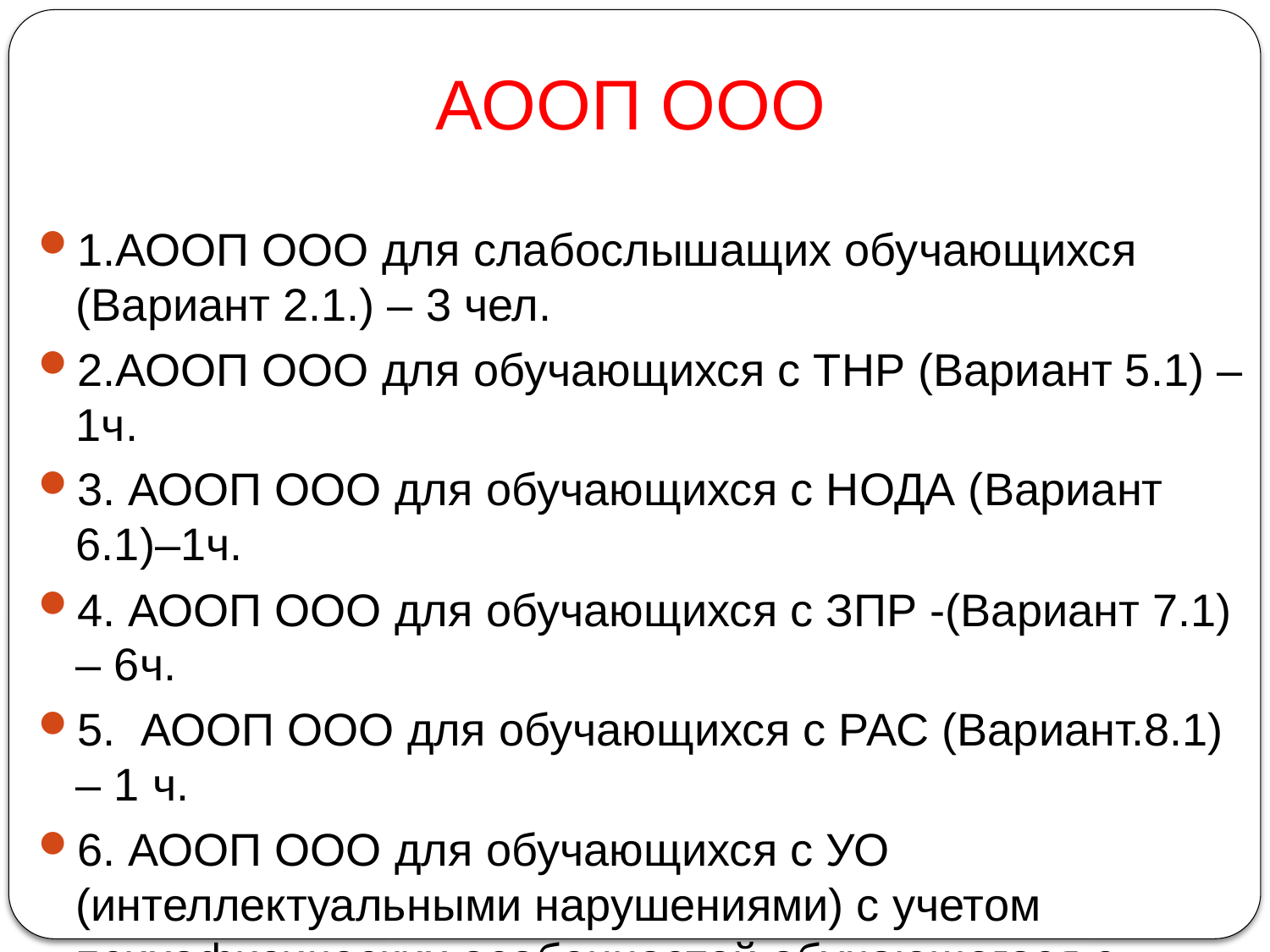

# АООП ООО
1.АООП ООО для слабослышащих обучающихся (Вариант 2.1.) – 3 чел.
2.АООП ООО для обучающихся с ТНР (Вариант 5.1) – 1ч.
3. АООП ООО для обучающихся с НОДА (Вариант 6.1)–1ч.
4. АООП ООО для обучающихся с ЗПР -(Вариант 7.1) – 6ч.
5.  АООП ООО для обучающихся с РАС (Вариант.8.1) – 1 ч.
6. АООП ООО для обучающихся с УО (интеллектуальными нарушениями) с учетом психофизических особенностей обучающегося с НОДА (Вариант.1) – 1ч.